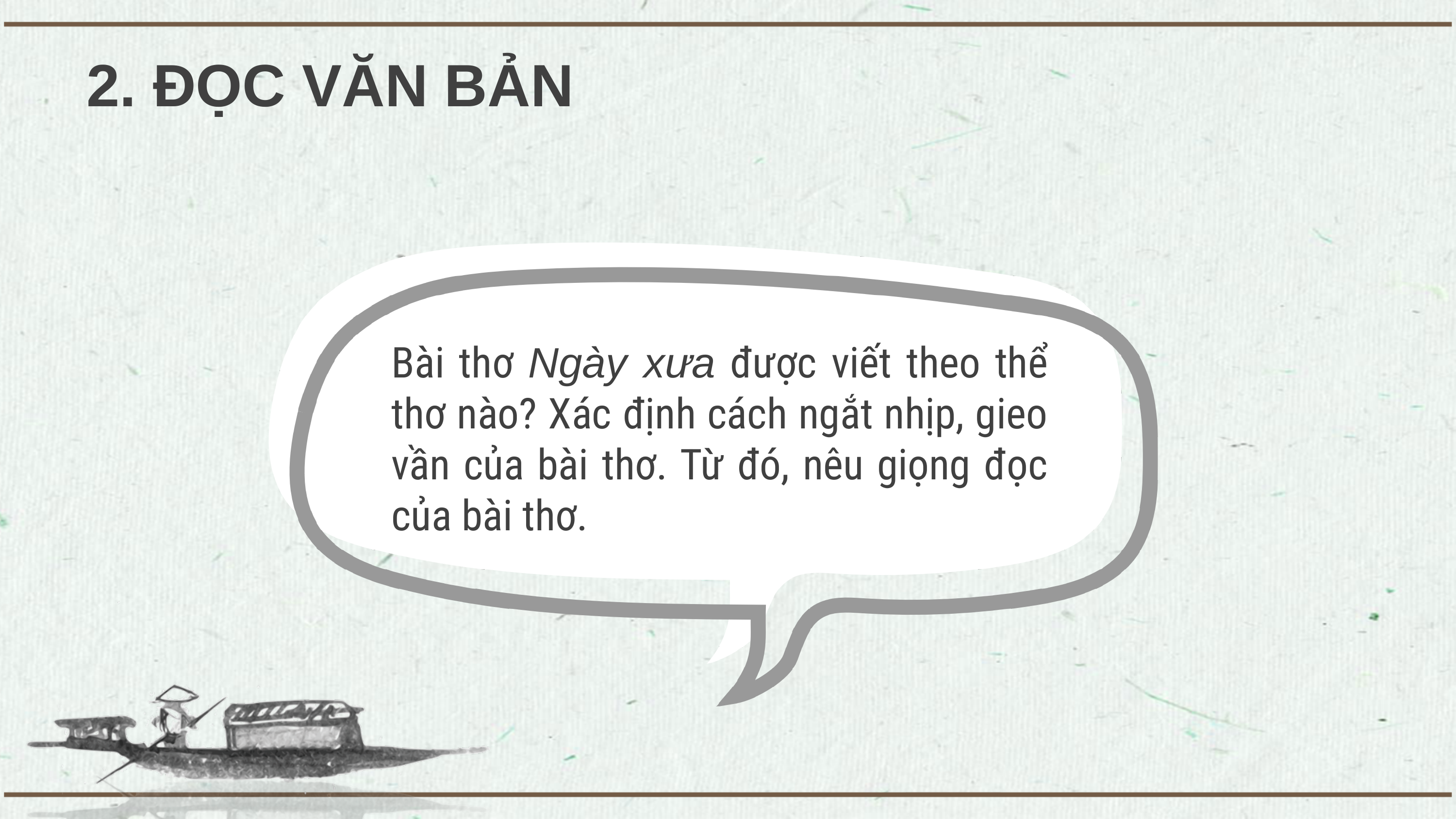

2. ĐỌC VĂN BẢN

Bài thơ Ngày xưa được viết theo thể thơ nào? Xác định cách ngắt nhịp, gieo vần của bài thơ. Từ đó, nêu giọng đọc của bài thơ.